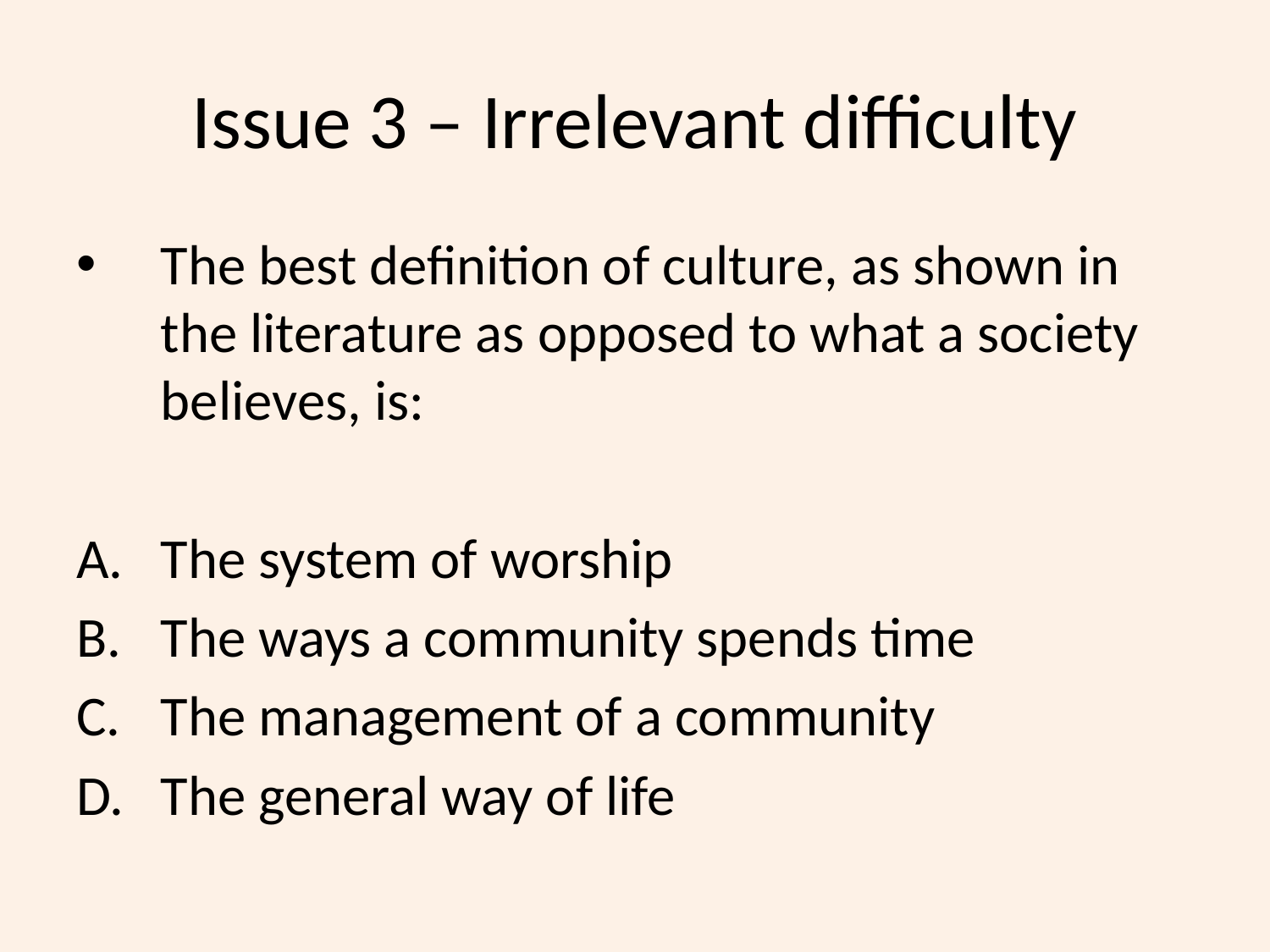

# Issue 3 – Irrelevant difficulty
The best definition of culture, as shown in the literature as opposed to what a society believes, is:

The system of worship
The ways a community spends time
The management of a community
The general way of life